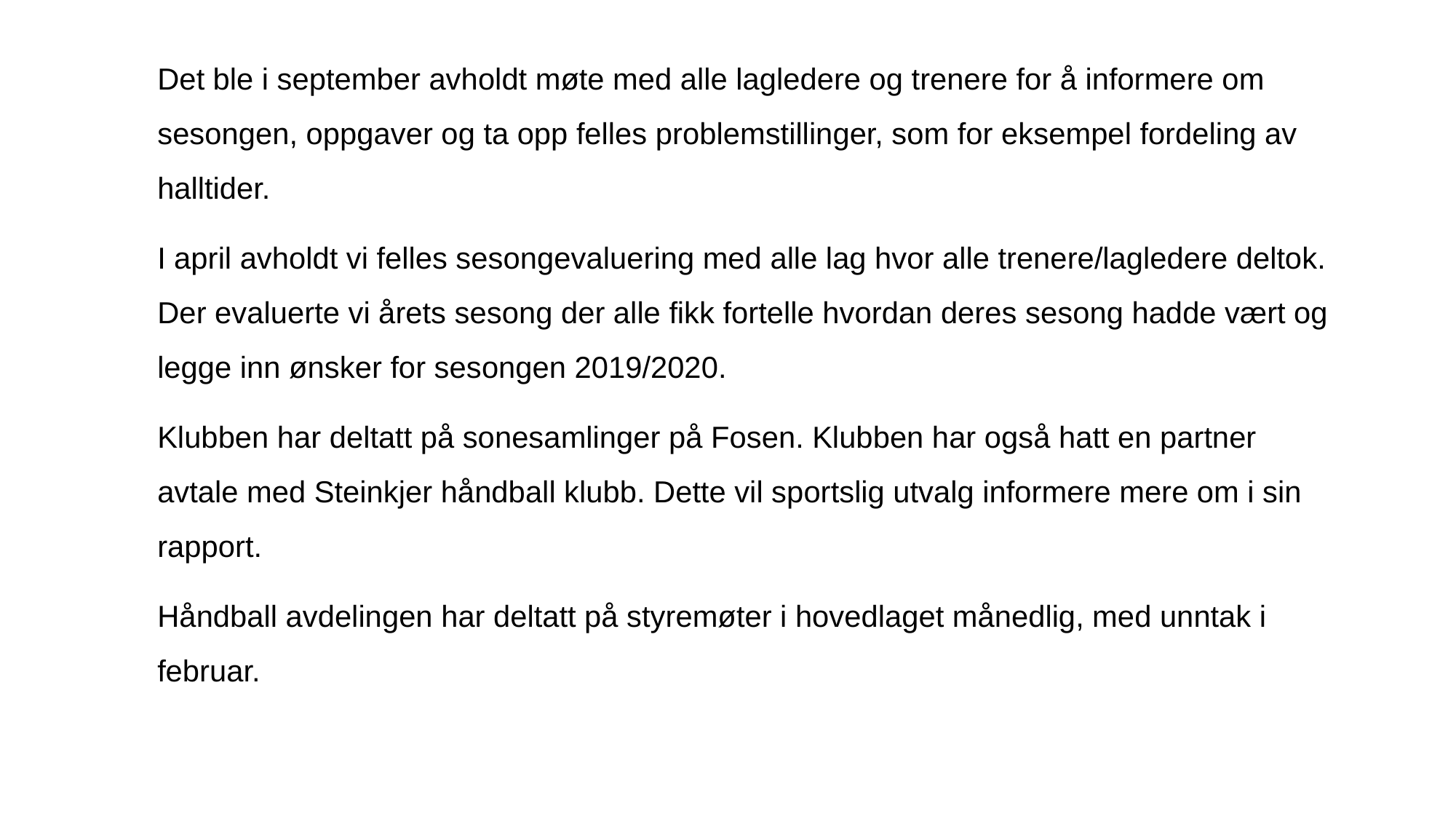

Det ble i september avholdt møte med alle lagledere og trenere for å informere om sesongen, oppgaver og ta opp felles problemstillinger, som for eksempel fordeling av halltider.
I april avholdt vi felles sesongevaluering med alle lag hvor alle trenere/lagledere deltok. Der evaluerte vi årets sesong der alle fikk fortelle hvordan deres sesong hadde vært og legge inn ønsker for sesongen 2019/2020.
Klubben har deltatt på sonesamlinger på Fosen. Klubben har også hatt en partner avtale med Steinkjer håndball klubb. Dette vil sportslig utvalg informere mere om i sin rapport.
Håndball avdelingen har deltatt på styremøter i hovedlaget månedlig, med unntak i februar.